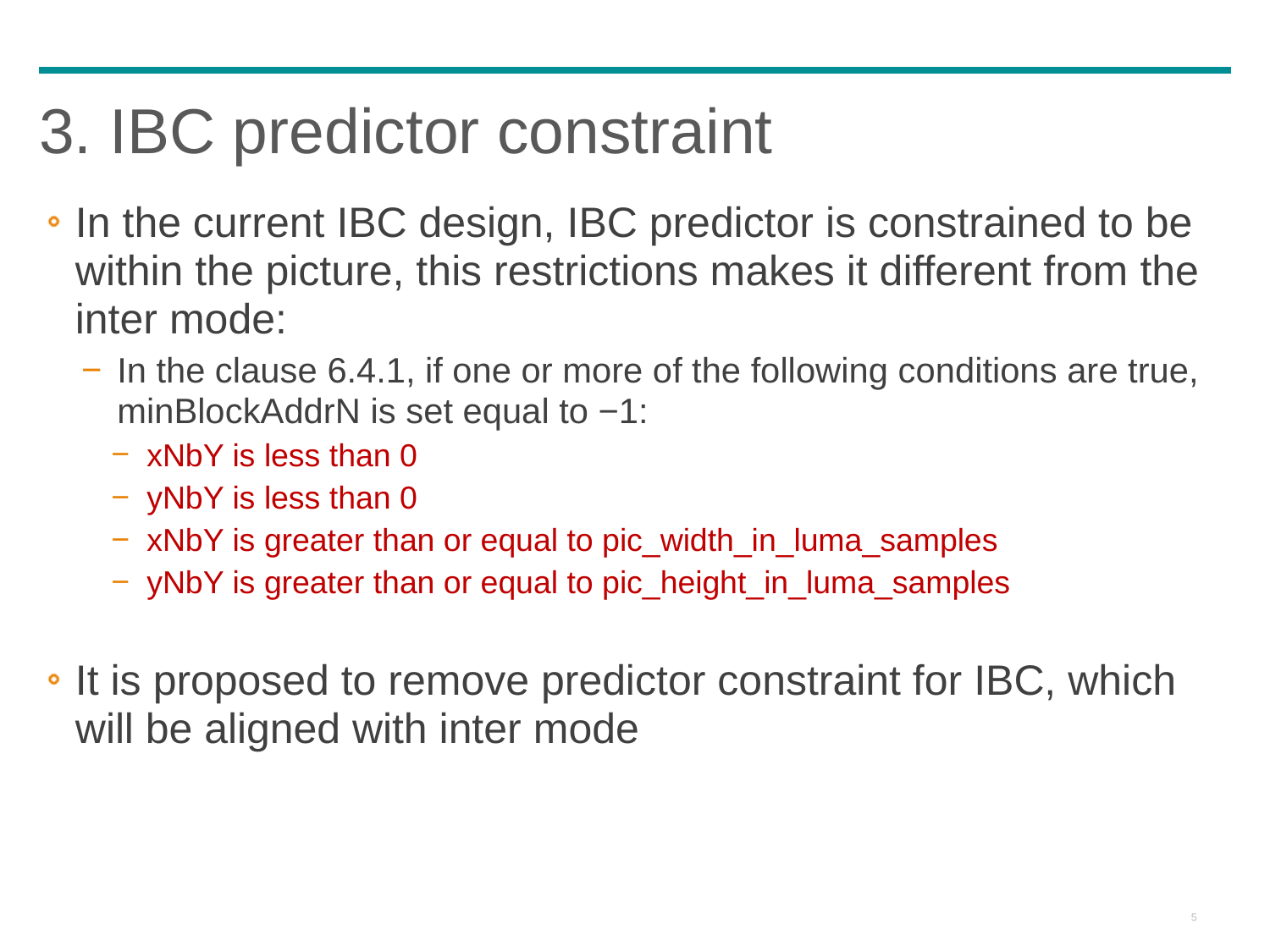

# 3. IBC predictor constraint
In the current IBC design, IBC predictor is constrained to be within the picture, this restrictions makes it different from the inter mode:
In the clause 6.4.1, if one or more of the following conditions are true, minBlockAddrN is set equal to −1:
xNbY is less than 0
yNbY is less than 0
xNbY is greater than or equal to pic_width_in_luma_samples
yNbY is greater than or equal to pic_height_in_luma_samples

It is proposed to remove predictor constraint for IBC, which will be aligned with inter mode